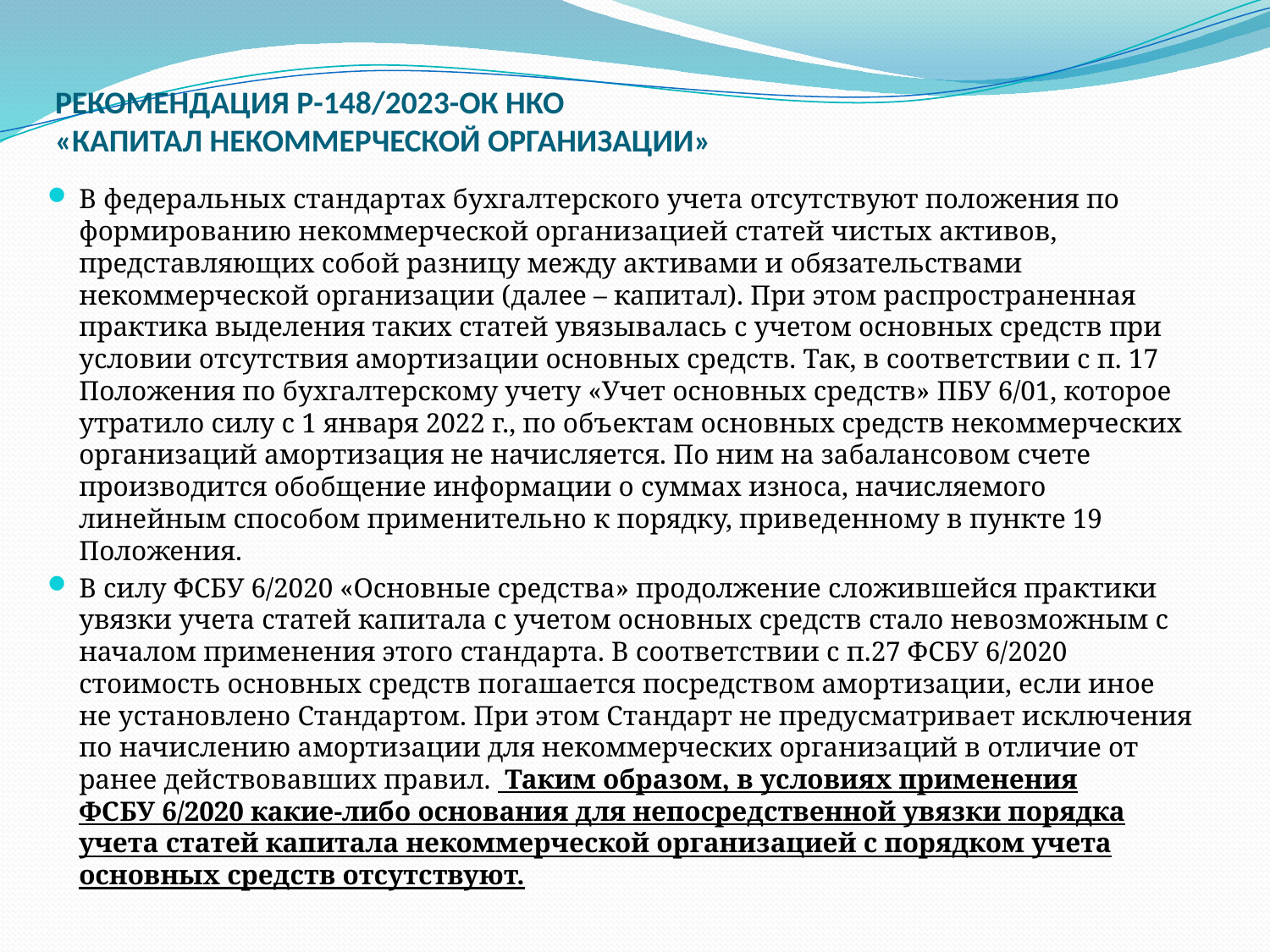

# РЕКОМЕНДАЦИЯ Р-148/2023-ОК НКО «КАПИТАЛ НЕКОММЕРЧЕСКОЙ ОРГАНИЗАЦИИ»
В федеральных стандартах бухгалтерского учета отсутствуют положения по формированию некоммерческой организацией статей чистых активов, представляющих собой разницу между активами и обязательствами некоммерческой организации (далее – капитал). При этом распространенная практика выделения таких статей увязывалась с учетом основных средств при условии отсутствия амортизации основных средств. Так, в соответствии с п. 17 Положения по бухгалтерскому учету «Учет основных средств» ПБУ 6/01, которое утратило силу с 1 января 2022 г., по объектам основных средств некоммерческих организаций амортизация не начисляется. По ним на забалансовом счете производится обобщение информации о суммах износа, начисляемого линейным способом применительно к порядку, приведенному в пункте 19 Положения.
В силу ФСБУ 6/2020 «Основные средства» продолжение сложившейся практики увязки учета статей капитала с учетом основных средств стало невозможным с началом применения этого стандарта. В соответствии с п.27 ФСБУ 6/2020 стоимость основных средств погашается посредством амортизации, если иное не установлено Стандартом. При этом Стандарт не предусматривает исключения по начислению амортизации для некоммерческих организаций в отличие от ранее действовавших правил.  Таким образом, в условиях применения ФСБУ 6/2020 какие-либо основания для непосредственной увязки порядка учета статей капитала некоммерческой организацией с порядком учета основных средств отсутствуют.